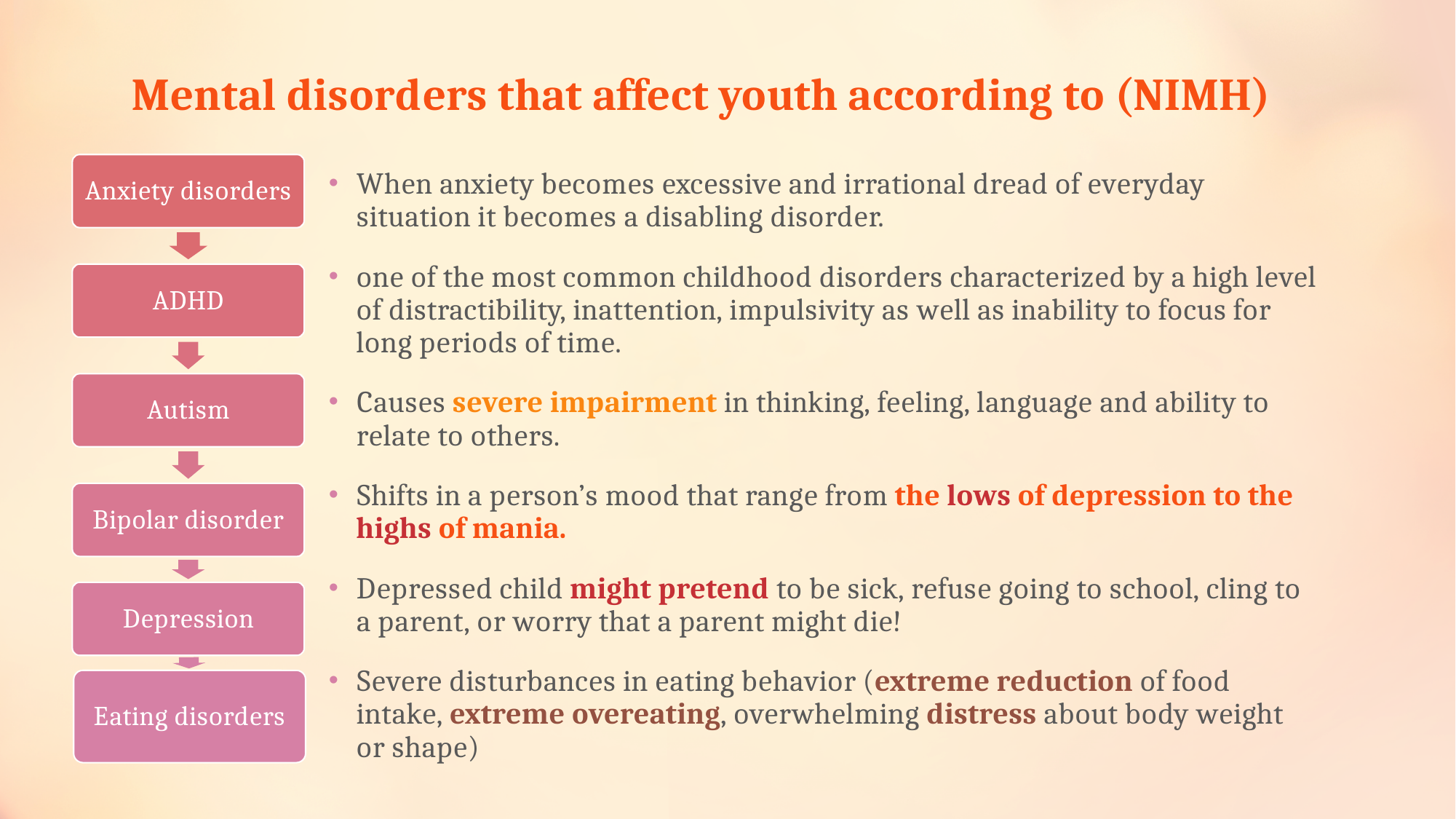

# Mental disorders that affect youth according to (NIMH)
Anxiety disorders

ADHD

Autism

Bipolar disorder

Depression

Eating disorders
When anxiety becomes excessive and irrational dread of everyday situation it becomes a disabling disorder.
one of the most common childhood disorders characterized by a high level of distractibility, inattention, impulsivity as well as inability to focus for long periods of time.
Causes severe impairment in thinking, feeling, language and ability to relate to others.
Shifts in a person’s mood that range from the lows of depression to the highs of mania.
Depressed child might pretend to be sick, refuse going to school, cling to a parent, or worry that a parent might die!
Severe disturbances in eating behavior (extreme reduction of food intake, extreme overeating, overwhelming distress about body weight or shape)